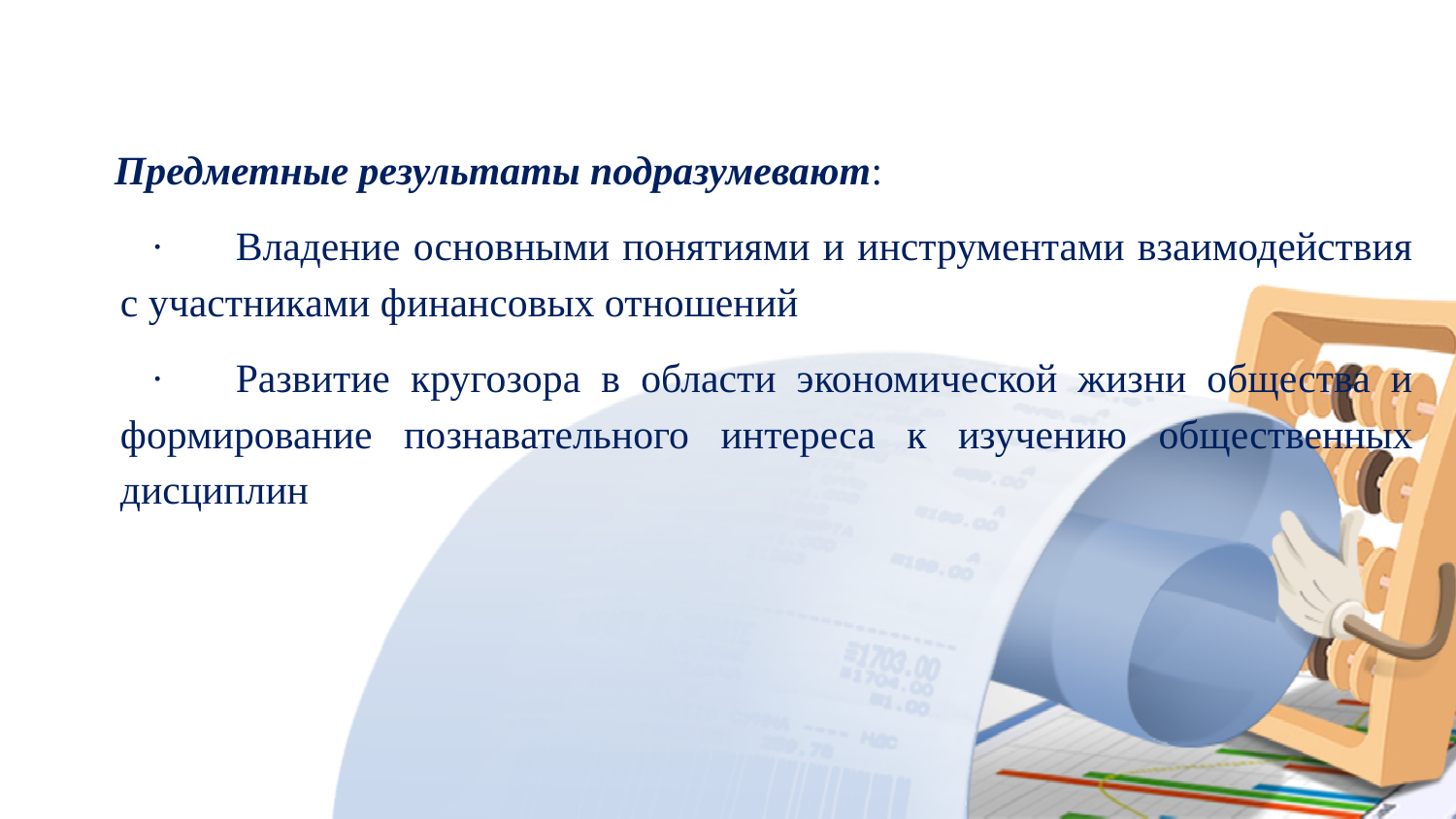

Предметные результаты подразумевают:
·       Владение основными понятиями и инструментами взаимодействия с участниками финансовых отношений
·       Развитие кругозора в области экономической жизни общества и формирование познавательного интереса к изучению общественных дисциплин